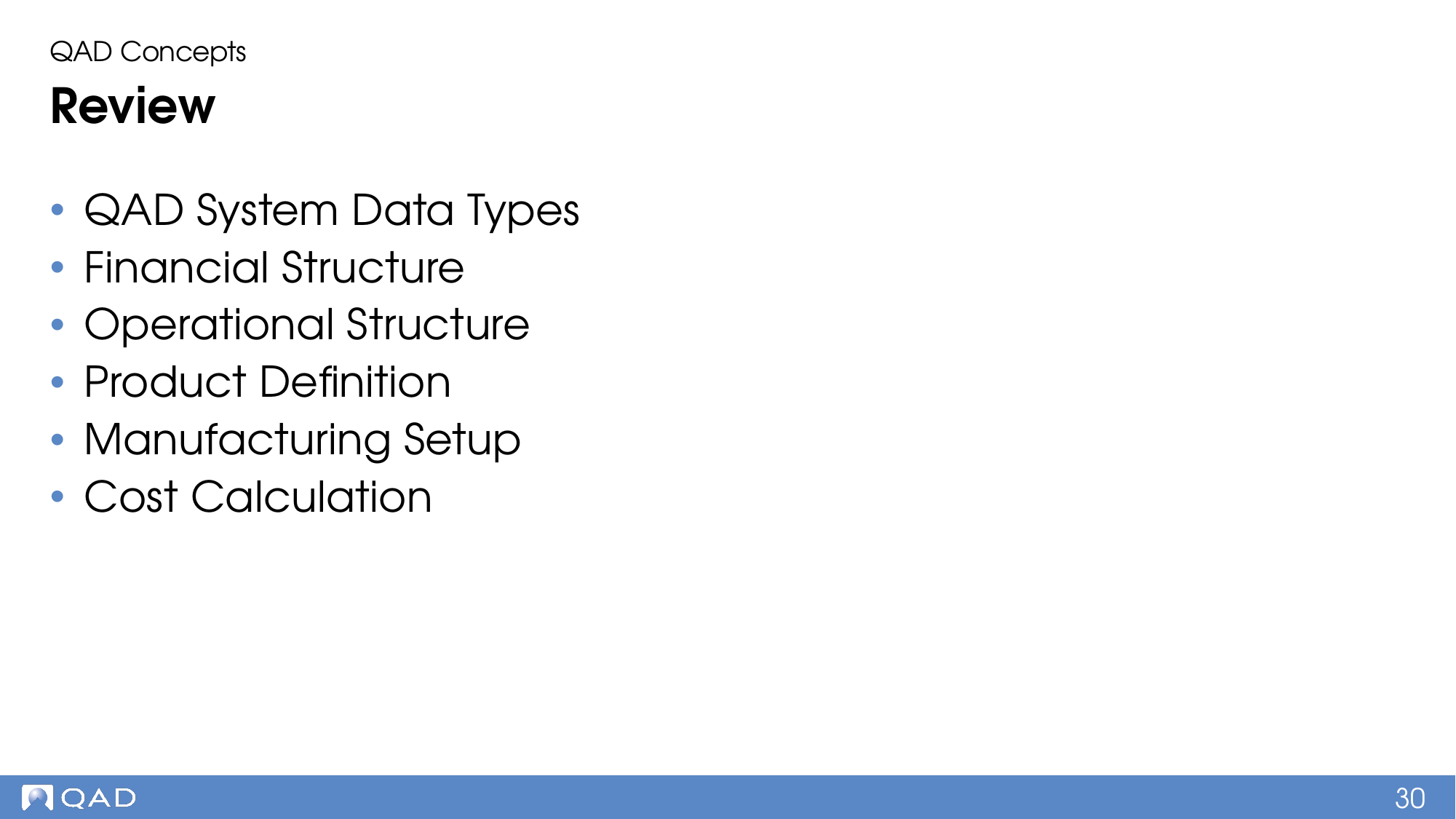

QAD Concepts
# Review
QAD System Data Types
Financial Structure
Operational Structure
Product Definition
Manufacturing Setup
Cost Calculation
30